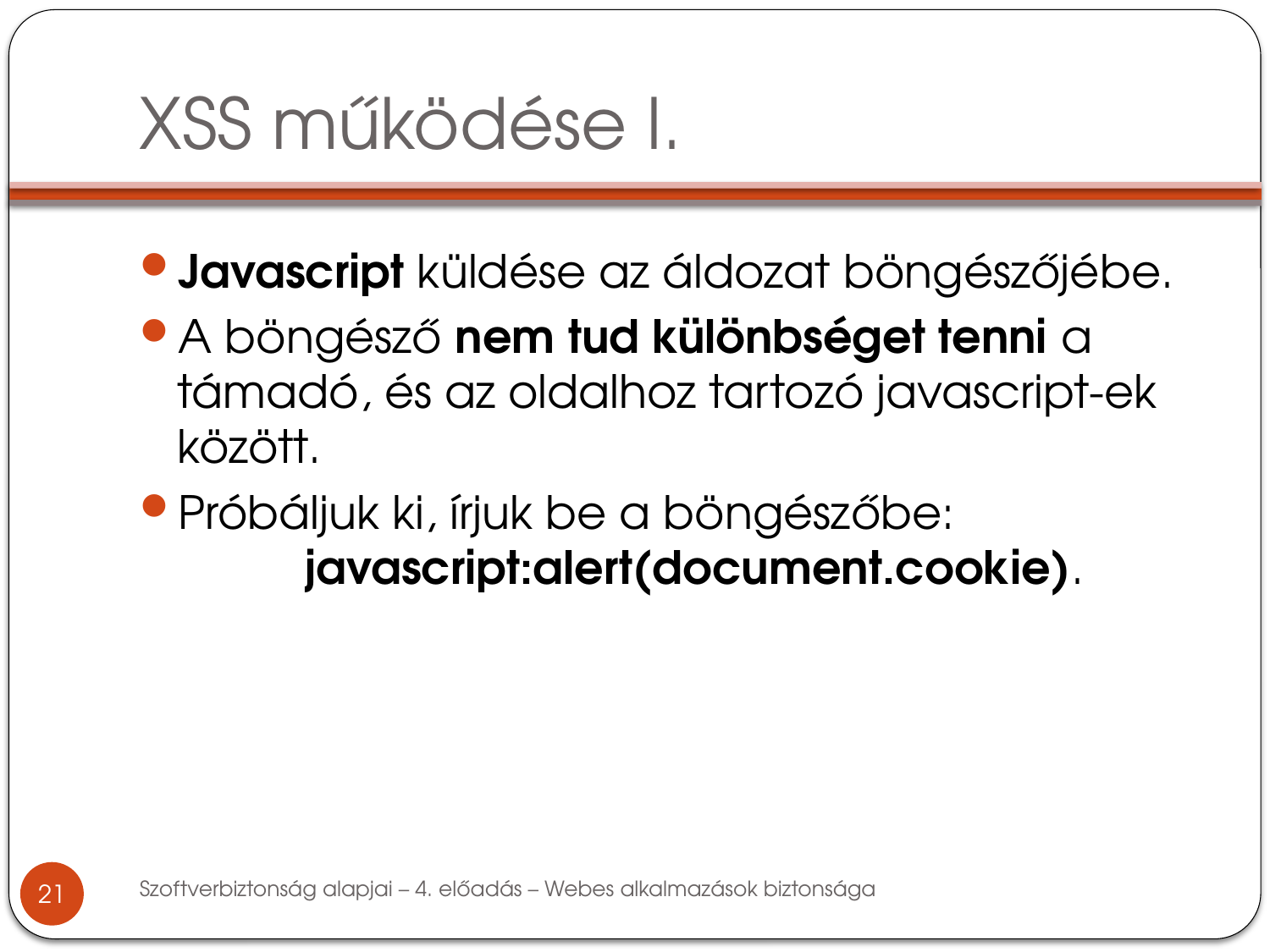

# XSS működése I.
Javascript küldése az áldozat böngészőjébe.
A böngésző nem tud különbséget tenni a támadó, és az oldalhoz tartozó javascript-ek között.
Próbáljuk ki, írjuk be a böngészőbe:
	javascript:alert(document.cookie).
Szoftverbiztonság alapjai – 4. előadás – Webes alkalmazások biztonsága
21